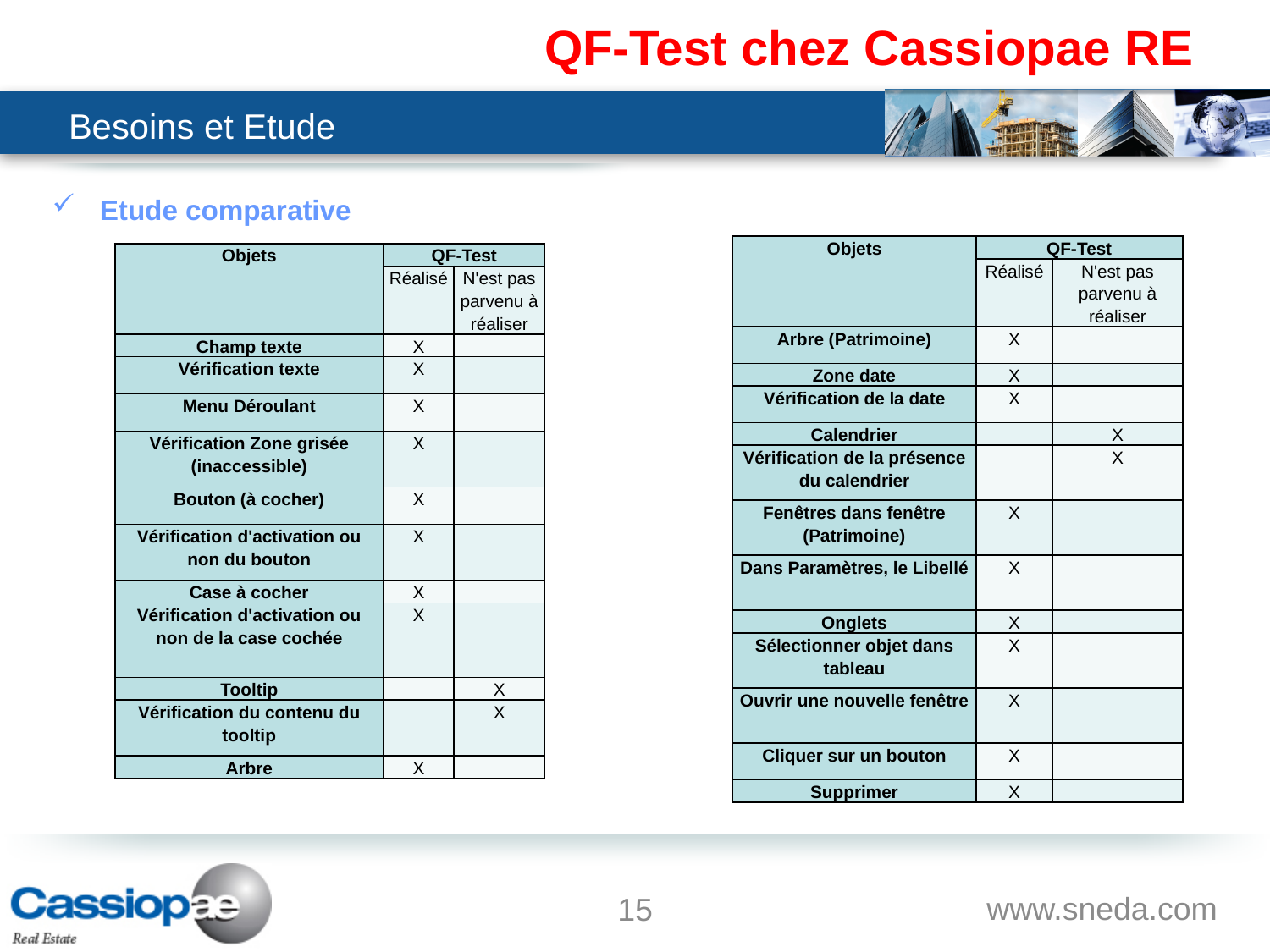

# QF-Test chez Cassiopae RE
Besoins et Etude

Etude comparative
| Objets | QF-Test |  |
| --- | --- | --- |
|  | Réalisé | N'est pas parvenu à réaliser |
| Arbre (Patrimoine) | X |  |
| Zone date | X |  |
| Vérification de la date | X |  |
| Calendrier |  | X |
| Vérification de la présence du calendrier |  | X |
| Fenêtres dans fenêtre (Patrimoine) | X |  |
| Dans Paramètres, le Libellé | X |  |
| Onglets | X |  |
| Sélectionner objet dans tableau | X |  |
| Ouvrir une nouvelle fenêtre | X |  |
| Cliquer sur un bouton | X |  |
| Supprimer | X |  |
| Objets | QF-Test |  |
| --- | --- | --- |
|  | Réalisé | N'est pas parvenu à réaliser |
| Champ texte | X |  |
| Vérification texte | X |  |
| Menu Déroulant | X |  |
| Vérification Zone grisée (inaccessible) | X |  |
| Bouton (à cocher) | X |  |
| Vérification d'activation ou non du bouton | X |  |
| Case à cocher | X |  |
| Vérification d'activation ou non de la case cochée | X |  |
| Tooltip |  | X |
| Vérification du contenu du tooltip |  | X |
| Arbre | X |  |